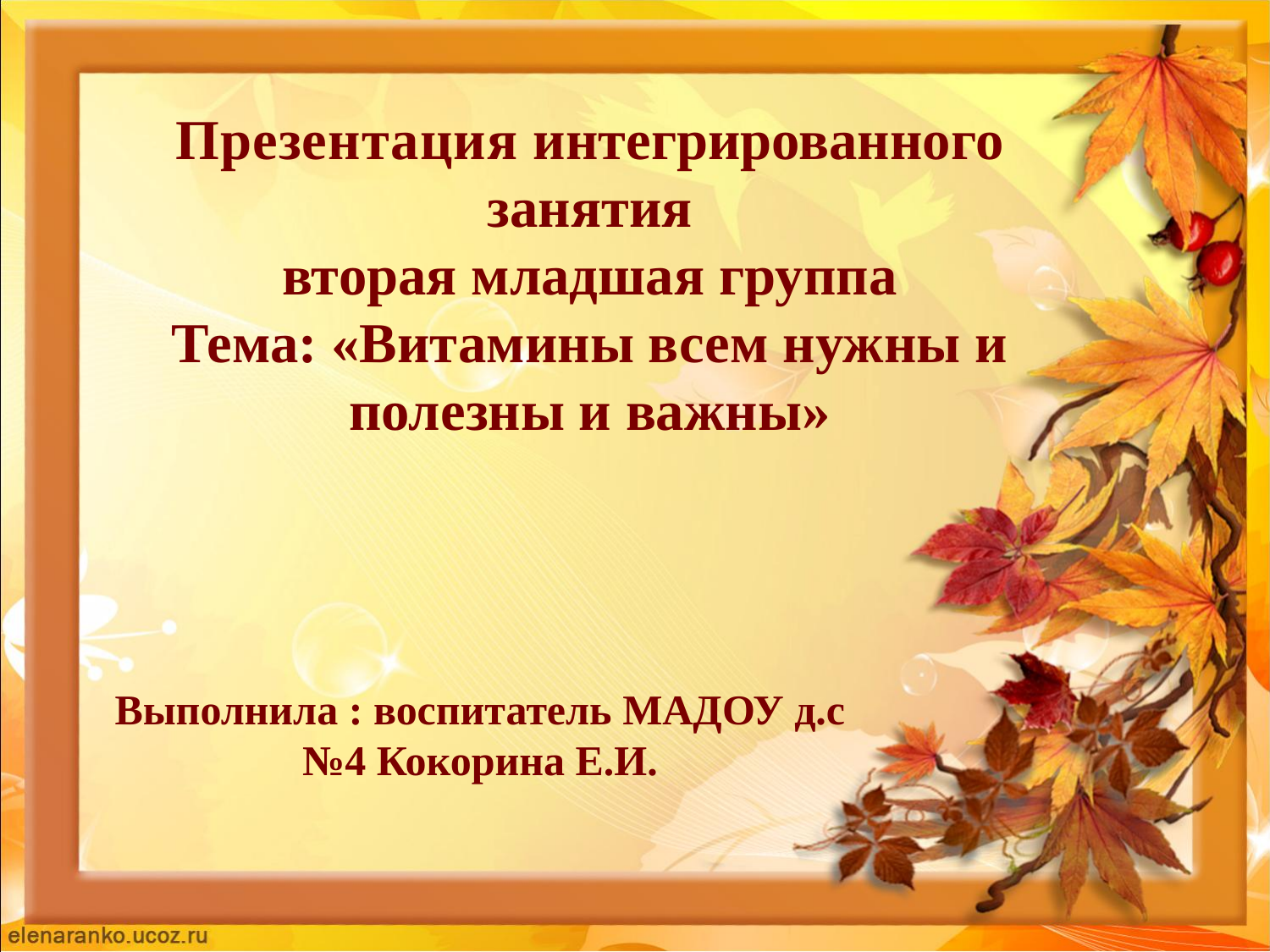

# Презентация интегрированного занятия вторая младшая группа Тема: «Витамины всем нужны и полезны и важны»
Выполнила : воспитатель МАДОУ д.с №4 Кокорина Е.И.